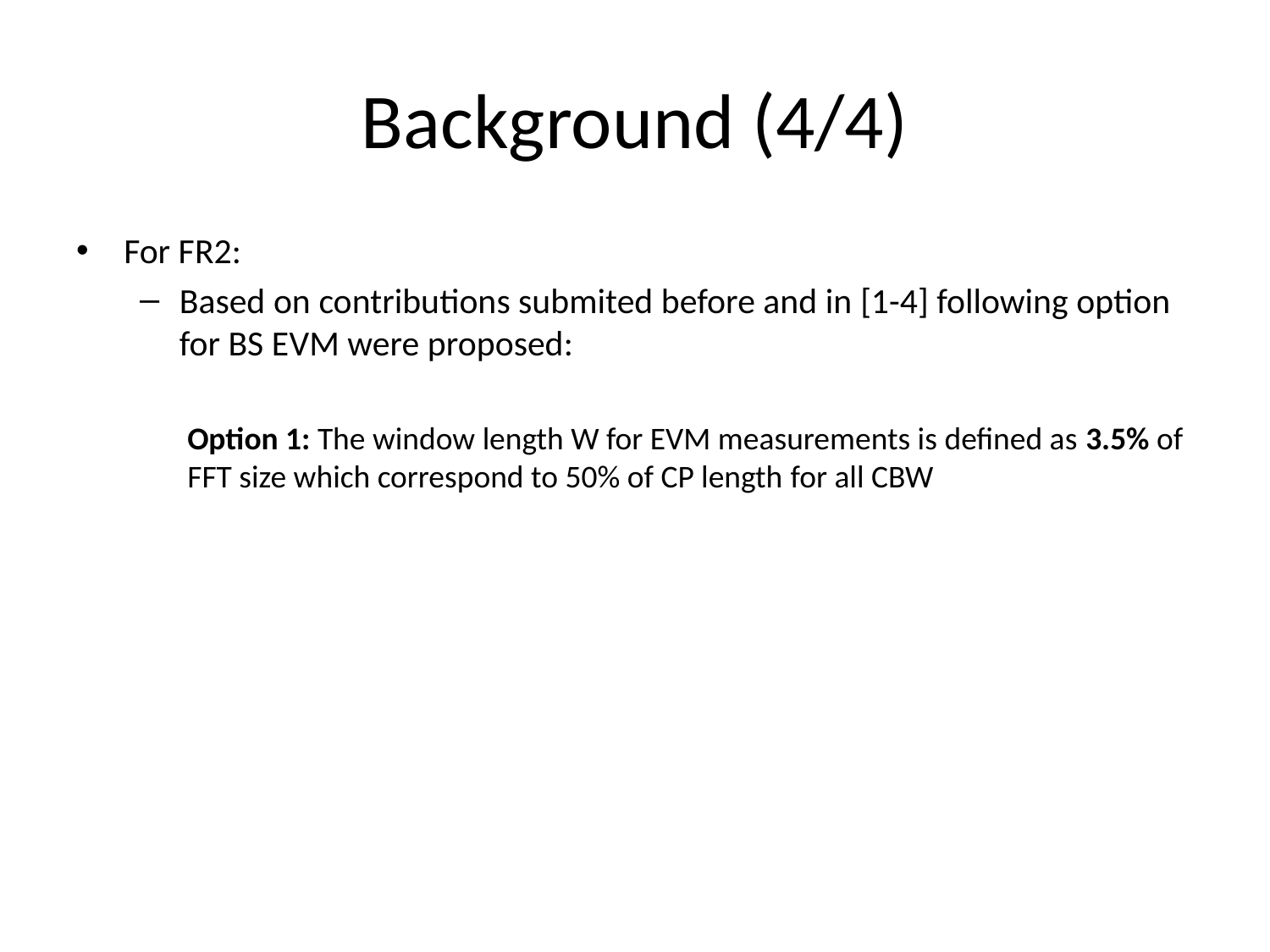

# Background (4/4)
For FR2:
Based on contributions submited before and in [1-4] following option for BS EVM were proposed:

Option 1: The window length W for EVM measurements is defined as 3.5% of FFT size which correspond to 50% of CP length for all CBW